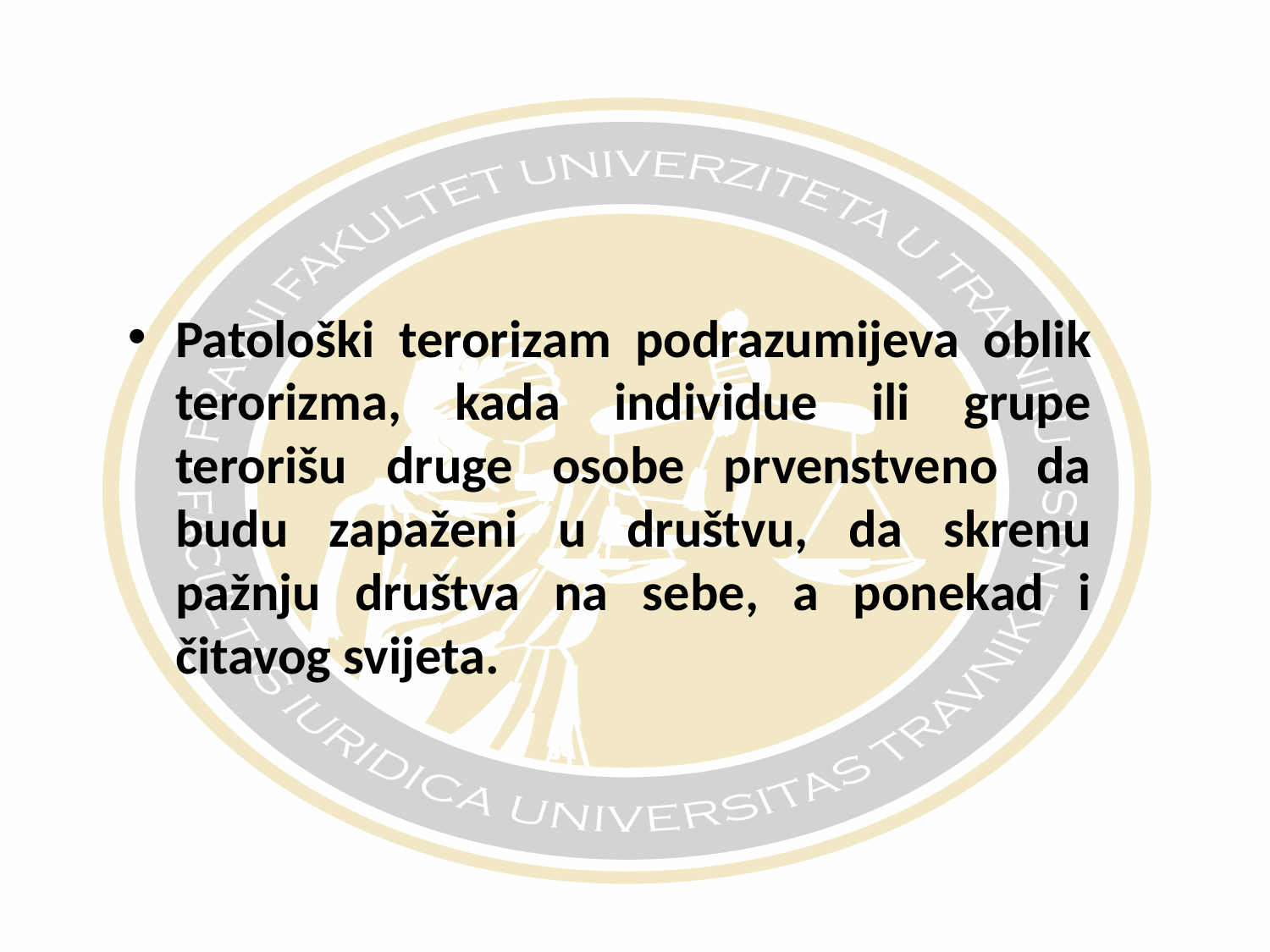

#
Patološki terorizam podrazumijeva oblik terorizma, kada individue ili grupe terorišu druge osobe prvenstveno da budu zapaženi u društvu, da skrenu pažnju društva na sebe, a ponekad i čitavog svijeta.